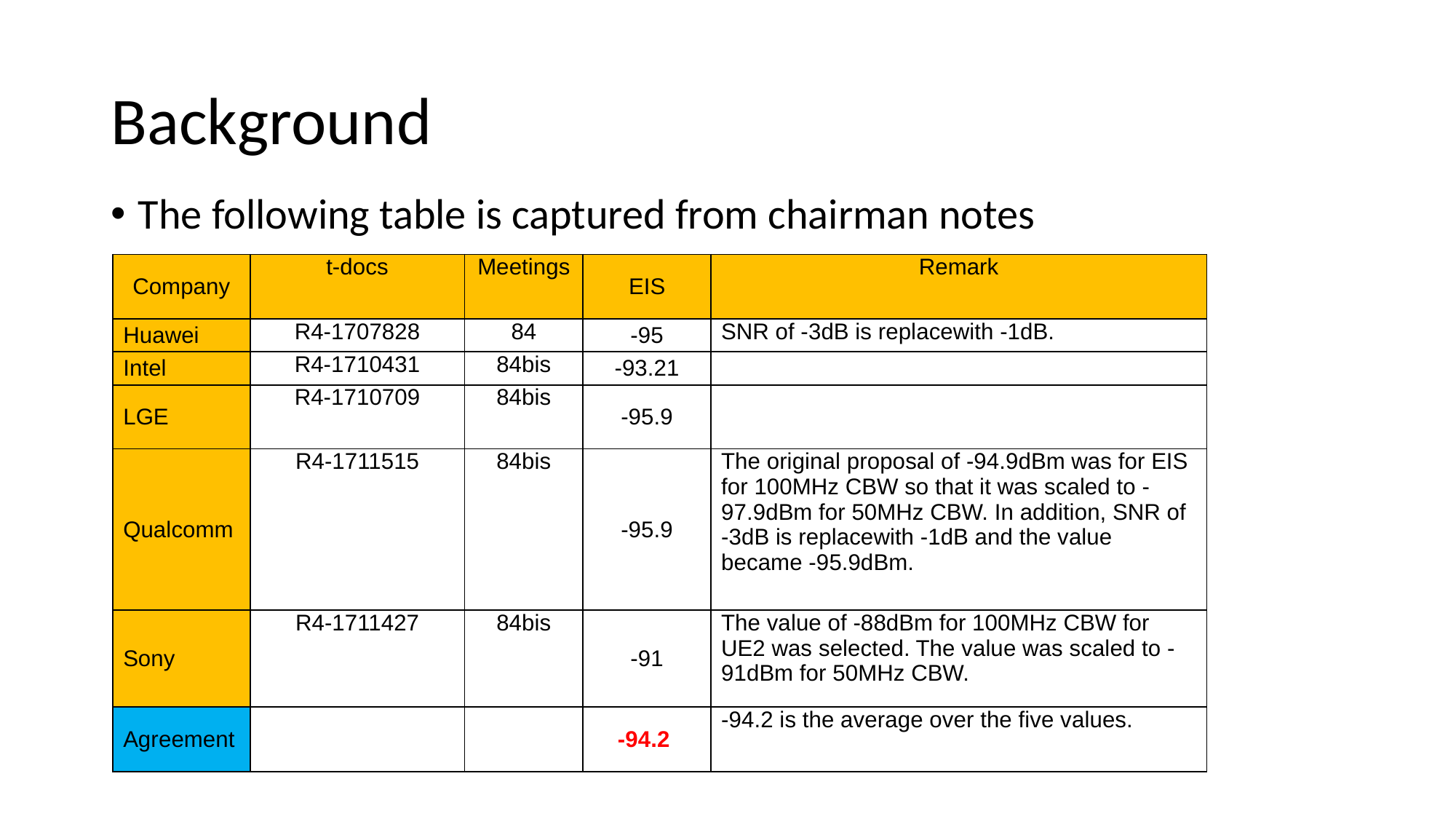

# Background
The following table is captured from chairman notes
| Company | t-docs | Meetings | EIS | Remark |
| --- | --- | --- | --- | --- |
| Huawei | R4-1707828 | 84 | -95 | SNR of -3dB is replacewith -1dB. |
| Intel | R4-1710431 | 84bis | -93.21 |  |
| LGE | R4-1710709 | 84bis | -95.9 |  |
| Qualcomm | R4-1711515 | 84bis | -95.9 | The original proposal of -94.9dBm was for EIS for 100MHz CBW so that it was scaled to -97.9dBm for 50MHz CBW. In addition, SNR of -3dB is replacewith -1dB and the value became -95.9dBm. |
| Sony | R4-1711427 | 84bis | -91 | The value of -88dBm for 100MHz CBW for UE2 was selected. The value was scaled to -91dBm for 50MHz CBW. |
| Agreement |  |  | -94.2 | -94.2 is the average over the five values. |